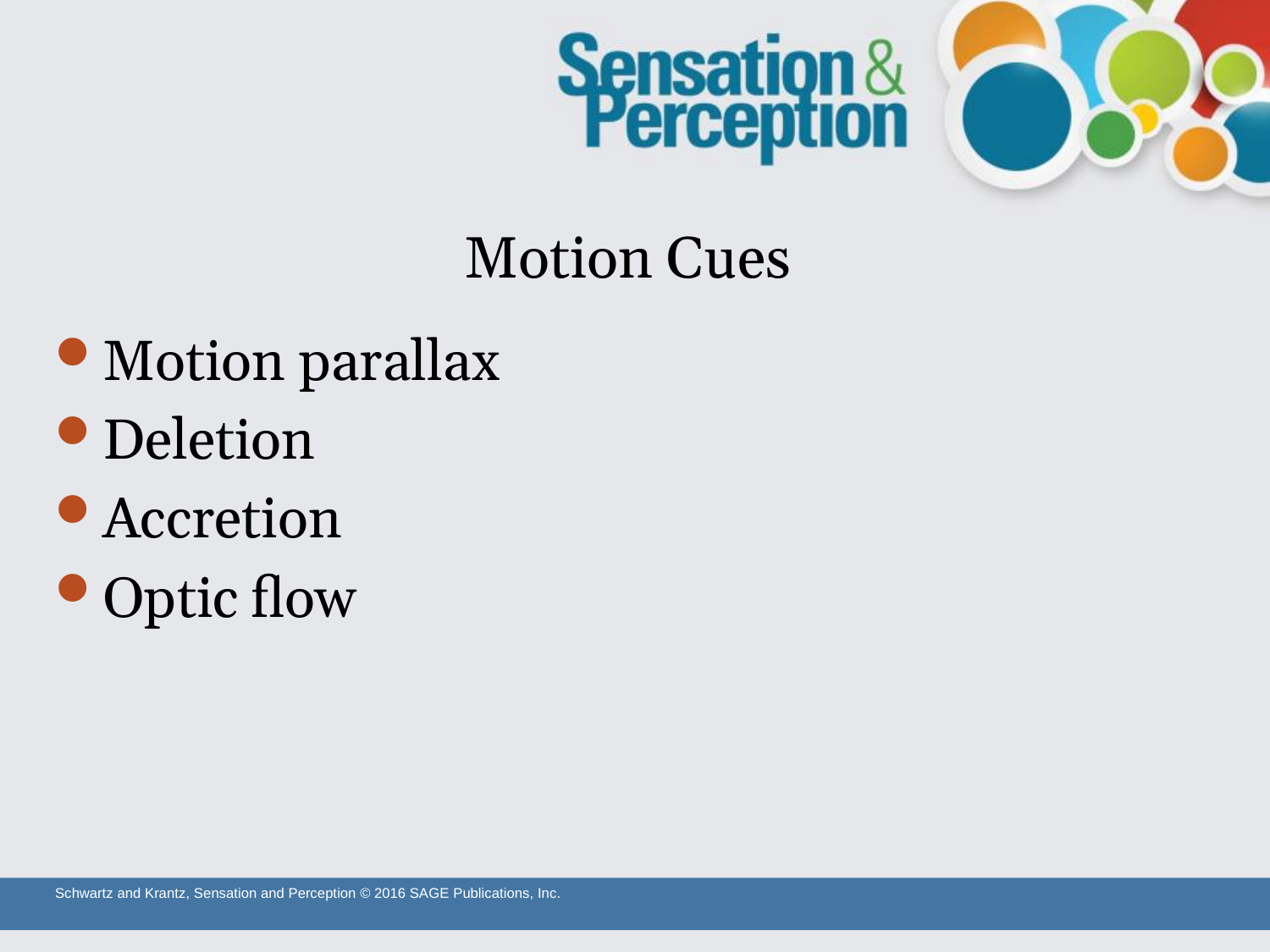

# Motion Cues
Motion parallax
Deletion
Accretion
Optic flow
Schwartz and Krantz, Sensation and Perception © 2016 SAGE Publications, Inc.